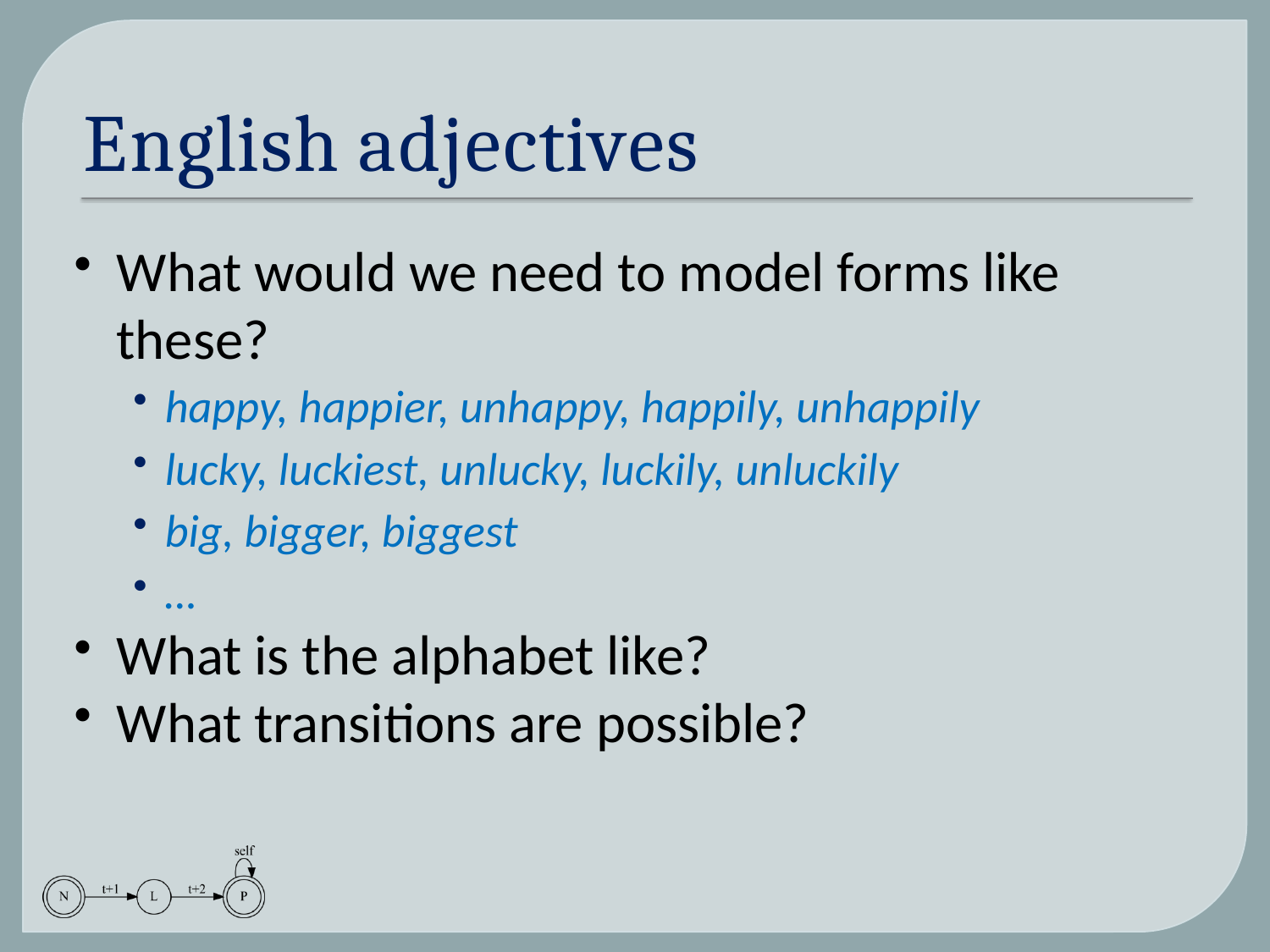

# English adjectives
What would we need to model forms like these?
happy, happier, unhappy, happily, unhappily
lucky, luckiest, unlucky, luckily, unluckily
big, bigger, biggest
…
What is the alphabet like?
What transitions are possible?